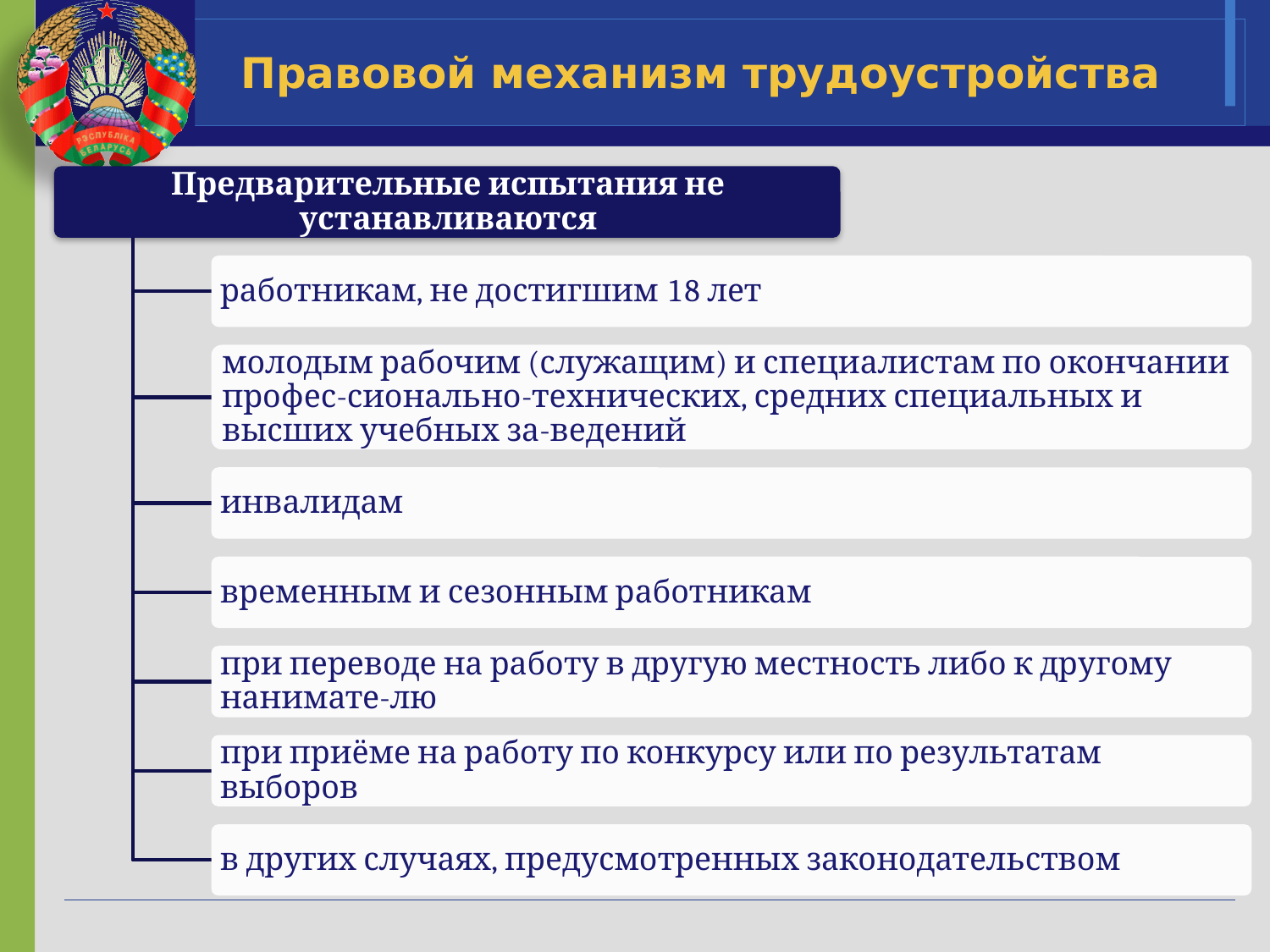

# Правовой механизм трудоустройства
Предварительные испытания не устанавливаются
работникам, не достигшим 18 лет
молодым рабочим (служащим) и специалистам по окончании профес-сионально-технических, средних специальных и высших учебных за-ведений
инвалидам
временным и сезонным работникам
при переводе на работу в другую местность либо к другому нанимате-лю
при приёме на работу по конкурсу или по результатам выборов
в других случаях, предусмотренных законодательством